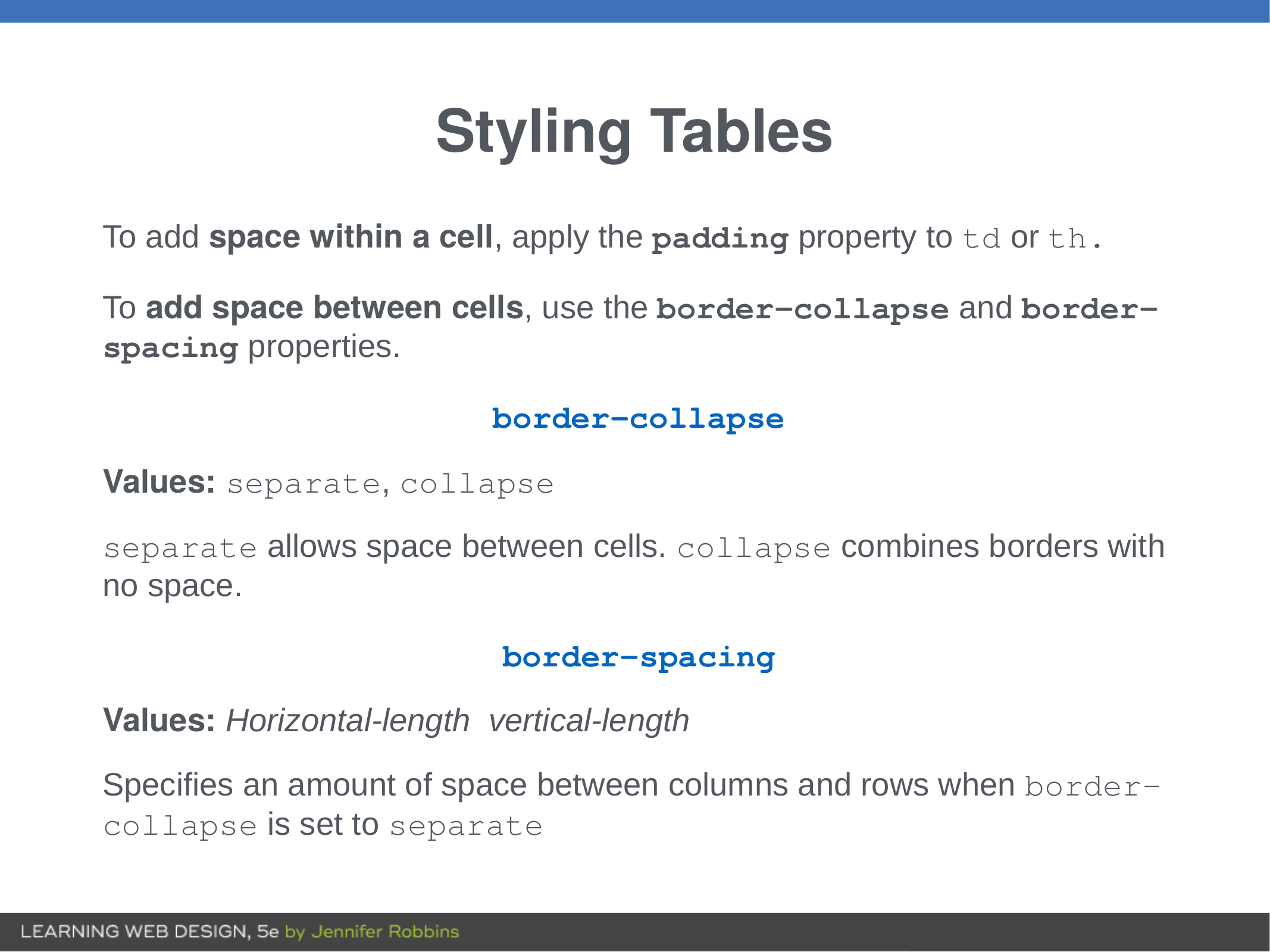

# Styling Tables
To add space within a cell, apply the padding property to td or th.
To add space between cells, use the border-collapse and border-spacing properties.
border-collapse
Values: separate, collapse
separate allows space between cells. collapse combines borders with no space.
border-spacing
Values: Horizontal-length  vertical-length
Specifies an amount of space between columns and rows when border-collapse is set to separate